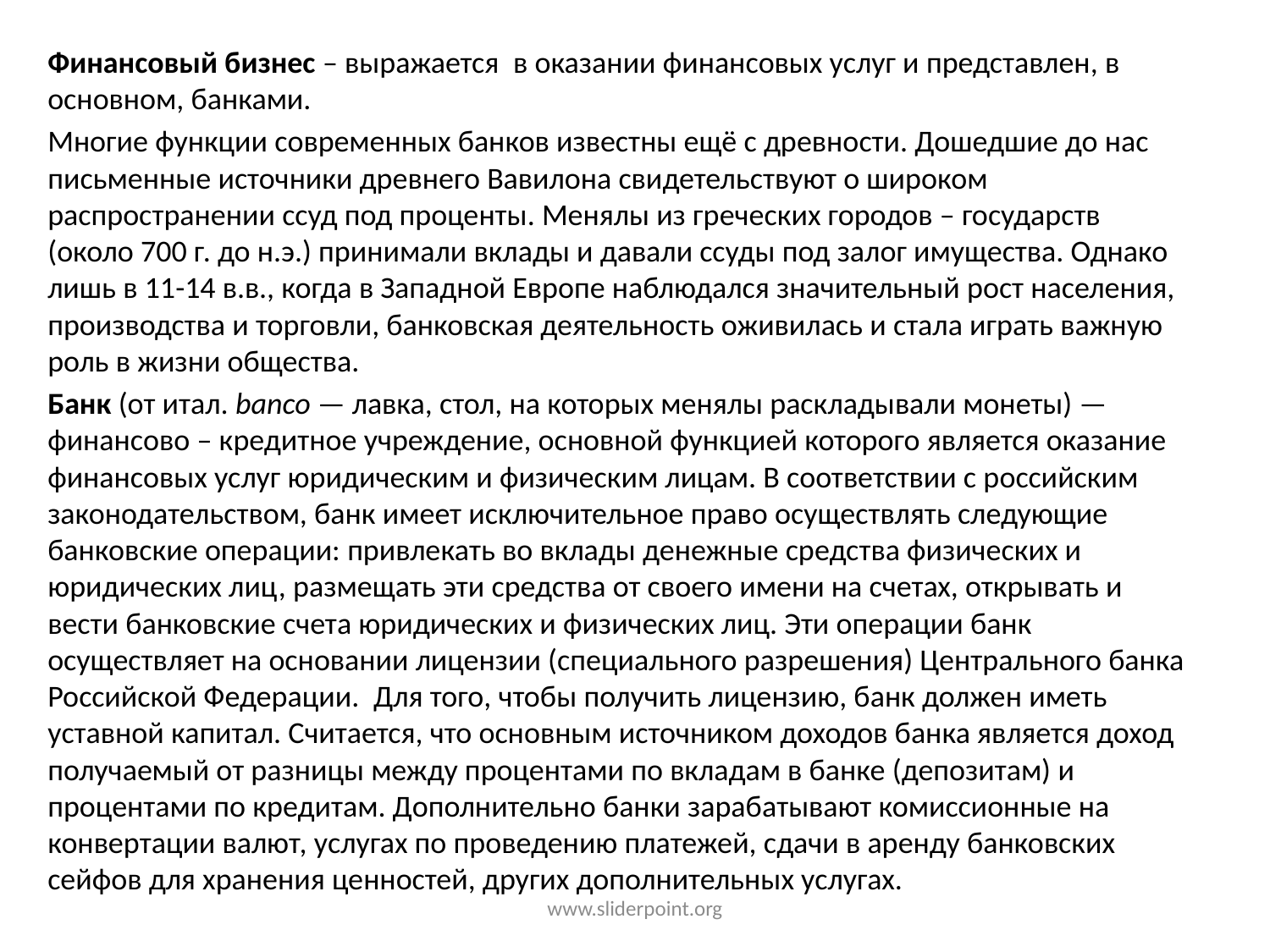

Финансовый бизнес – выражается  в оказании финансовых услуг и представлен, в основном, банками.
Многие функции современных банков известны ещё с древности. Дошедшие до нас письменные источники древнего Вавилона свидетельствуют о широком распространении ссуд под проценты. Менялы из греческих городов – государств (около 700 г. до н.э.) принимали вклады и давали ссуды под залог имущества. Однако лишь в 11-14 в.в., когда в Западной Европе наблюдался значительный рост населения, производства и торговли, банковская деятельность оживилась и стала играть важную роль в жизни общества.
Банк (от итал. banco — лавка, стол, на которых менялы раскладывали монеты) —финансово – кредитное учреждение, основной функцией которого является оказание финансовых услуг юридическим и физическим лицам. В соответствии с российским законодательством, банк имеет исключительное право осуществлять следующие банковские операции: привлекать во вклады денежные средства физических и юридических лиц, размещать эти средства от своего имени на счетах, открывать и вести банковские счета юридических и физических лиц. Эти операции банк осуществляет на основании лицензии (специального разрешения) Центрального банка Российской Федерации.  Для того, чтобы получить лицензию, банк должен иметь уставной капитал. Считается, что основным источником доходов банка является доход получаемый от разницы между процентами по вкладам в банке (депозитам) и процентами по кредитам. Дополнительно банки зарабатывают комиссионные на конвертации валют, услугах по проведению платежей, сдачи в аренду банковских сейфов для хранения ценностей, других дополнительных услугах.

www.sliderpoint.org